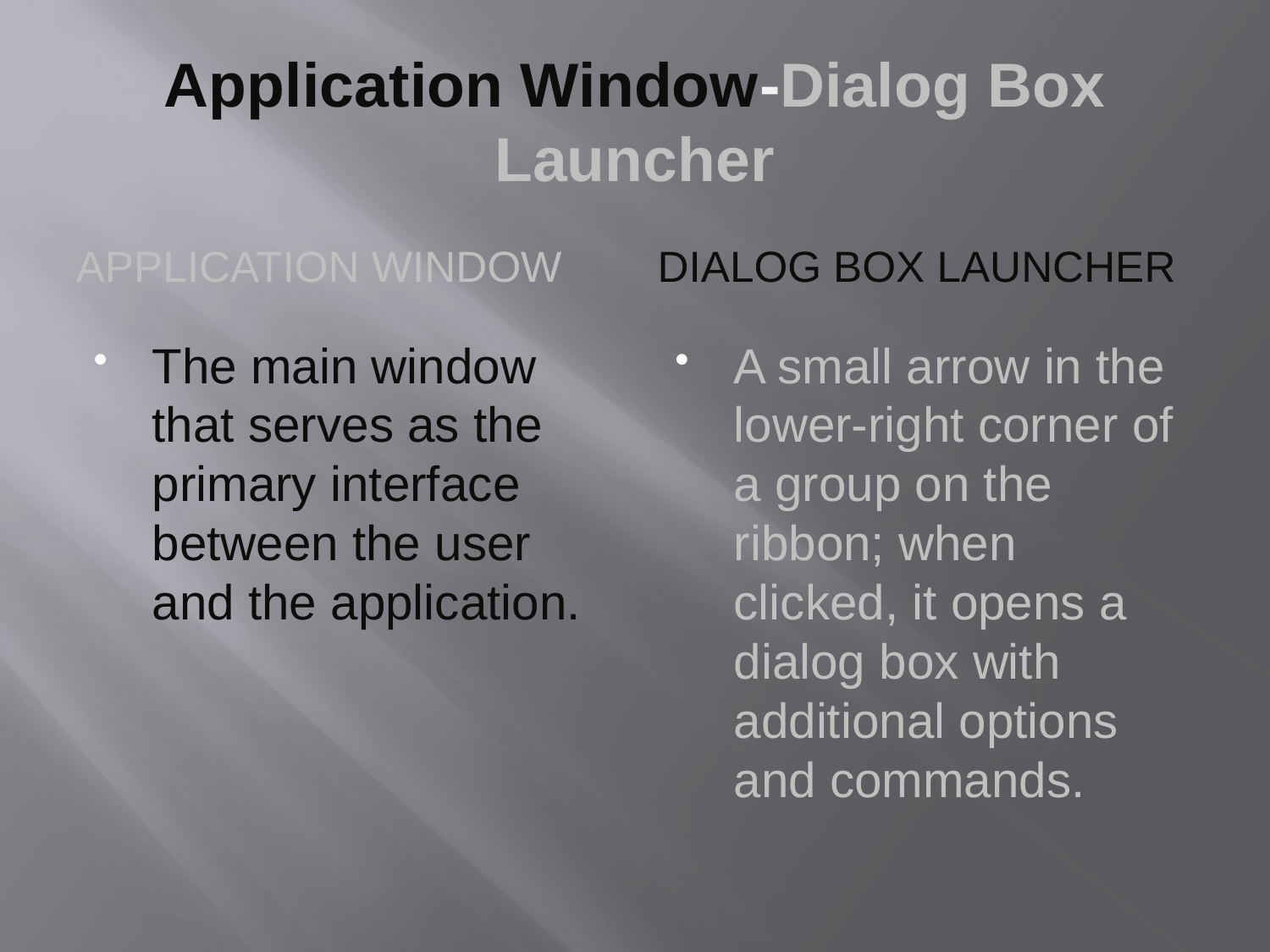

# Application Window-Dialog Box Launcher
Application Window
Dialog Box Launcher
The main window that serves as the primary interface between the user and the application.
A small arrow in the lower-right corner of a group on the ribbon; when clicked, it opens a dialog box with additional options and commands.